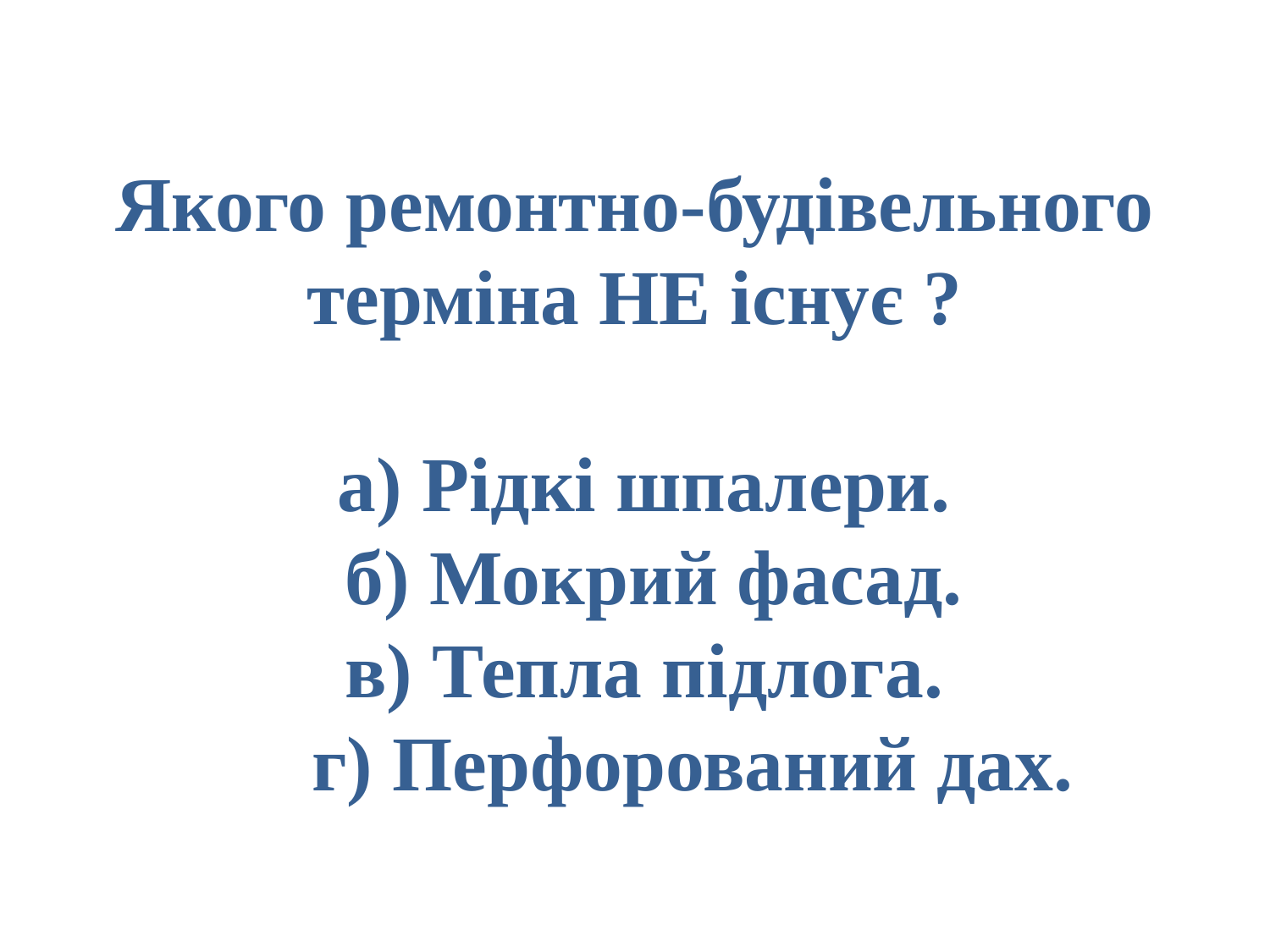

# Якого ремонтно-будівельного терміна НЕ існує ? а) Рідкі шпалери. б) Мокрий фасад. в) Тепла підлога. г) Перфорований дах.